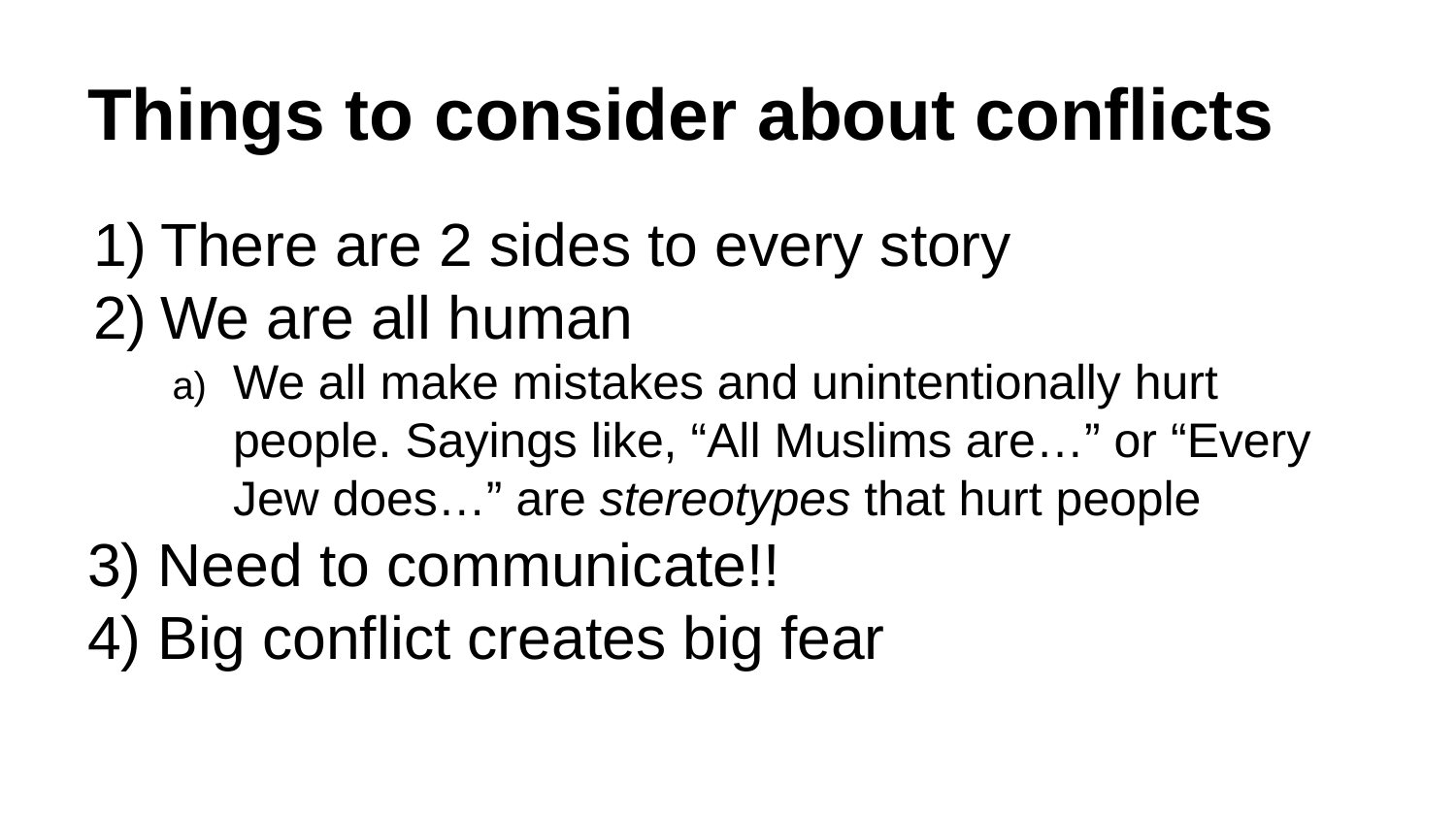

# Things to consider about conflicts
There are 2 sides to every story
We are all human
We all make mistakes and unintentionally hurt people. Sayings like, “All Muslims are…” or “Every Jew does…” are stereotypes that hurt people
3) Need to communicate!!
4) Big conflict creates big fear